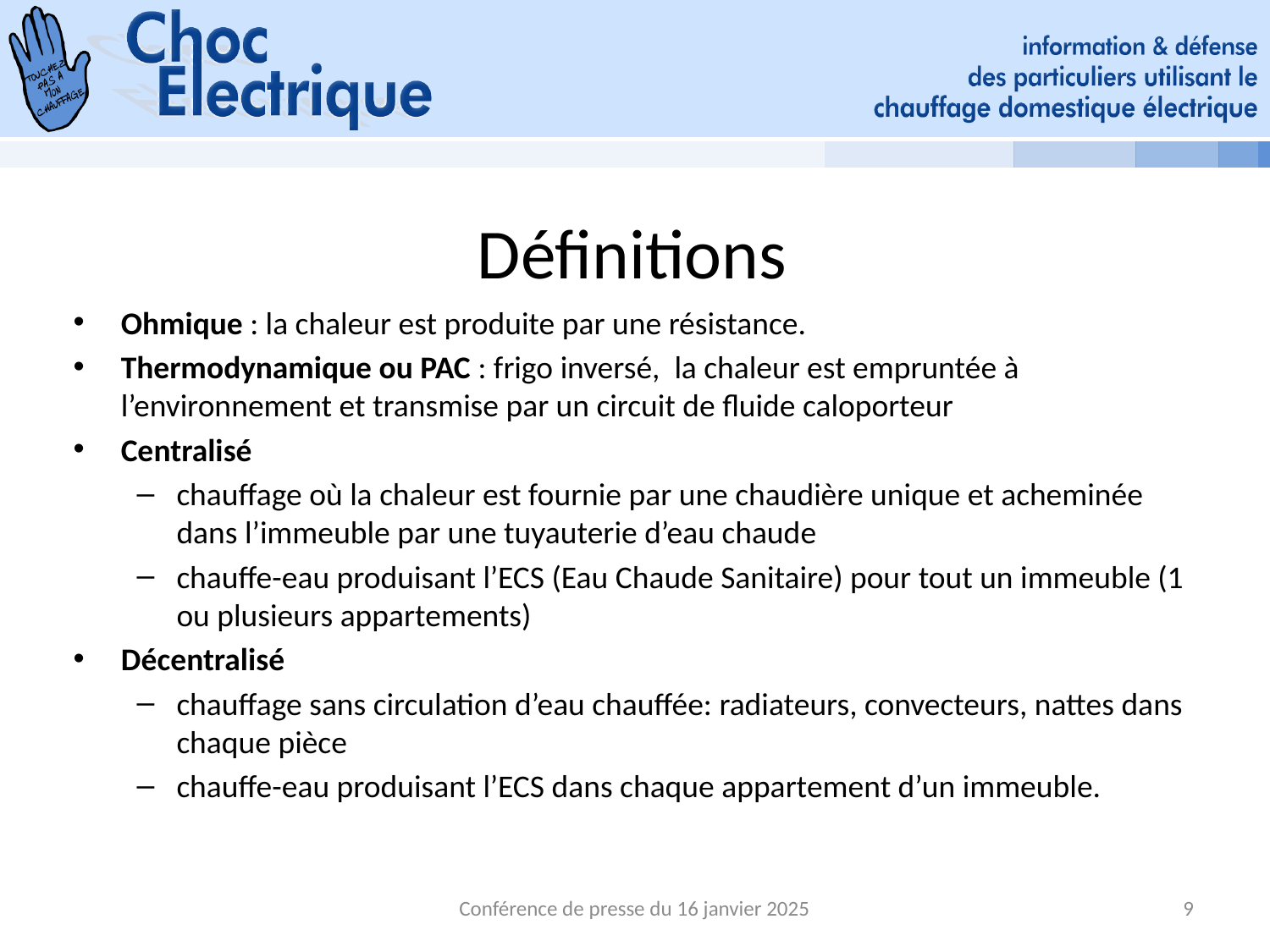

# Définitions
Ohmique : la chaleur est produite par une résistance.
Thermodynamique ou PAC : frigo inversé,  la chaleur est empruntée à l’environnement et transmise par un circuit de fluide caloporteur
Centralisé
chauffage où la chaleur est fournie par une chaudière unique et acheminée dans l’immeuble par une tuyauterie d’eau chaude
chauffe-eau produisant l’ECS (Eau Chaude Sanitaire) pour tout un immeuble (1 ou plusieurs appartements)
Décentralisé
chauffage sans circulation d’eau chauffée: radiateurs, convecteurs, nattes dans chaque pièce
chauffe-eau produisant l’ECS dans chaque appartement d’un immeuble.
Conférence de presse du 16 janvier 2025
9